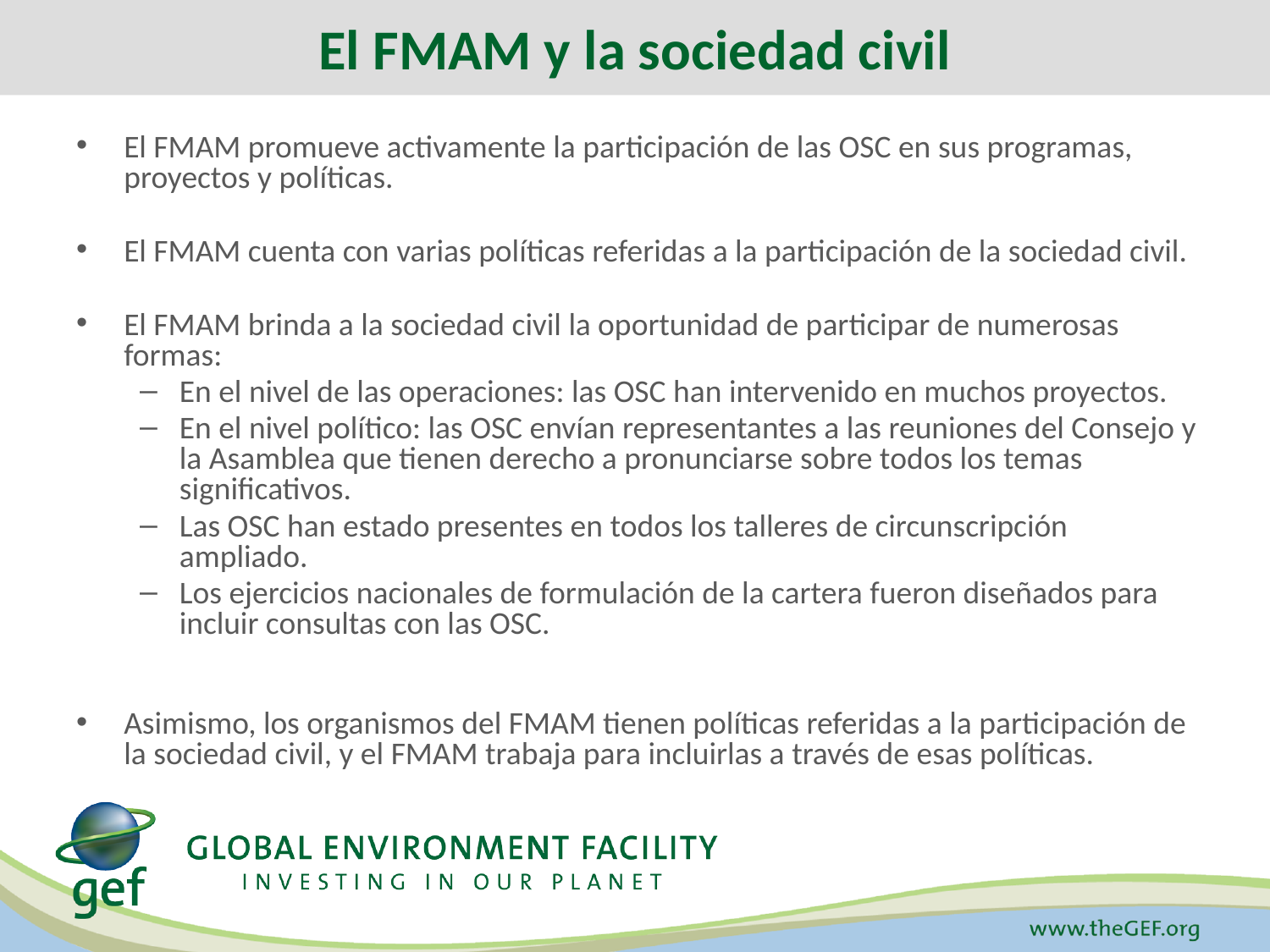

El FMAM y la sociedad civil
El FMAM promueve activamente la participación de las OSC en sus programas, proyectos y políticas.

El FMAM cuenta con varias políticas referidas a la participación de la sociedad civil.

El FMAM brinda a la sociedad civil la oportunidad de participar de numerosas formas:
En el nivel de las operaciones: las OSC han intervenido en muchos proyectos.
En el nivel político: las OSC envían representantes a las reuniones del Consejo y la Asamblea que tienen derecho a pronunciarse sobre todos los temas significativos.
Las OSC han estado presentes en todos los talleres de circunscripción ampliado.
Los ejercicios nacionales de formulación de la cartera fueron diseñados para incluir consultas con las OSC.

Asimismo, los organismos del FMAM tienen políticas referidas a la participación de la sociedad civil, y el FMAM trabaja para incluirlas a través de esas políticas.